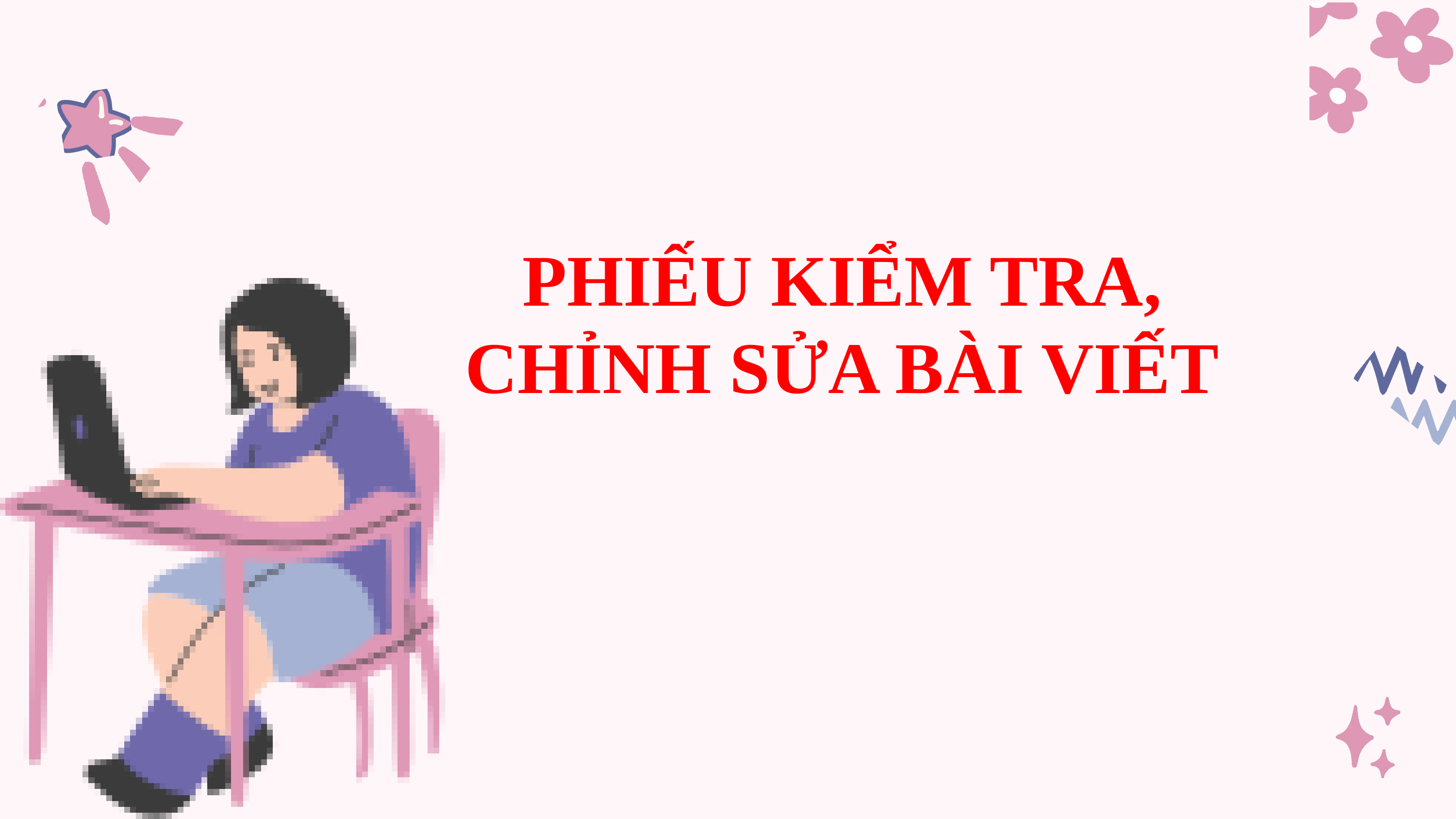

PHIẾU KIỂM TRA, CHỈNH SỬA BÀI VIẾT